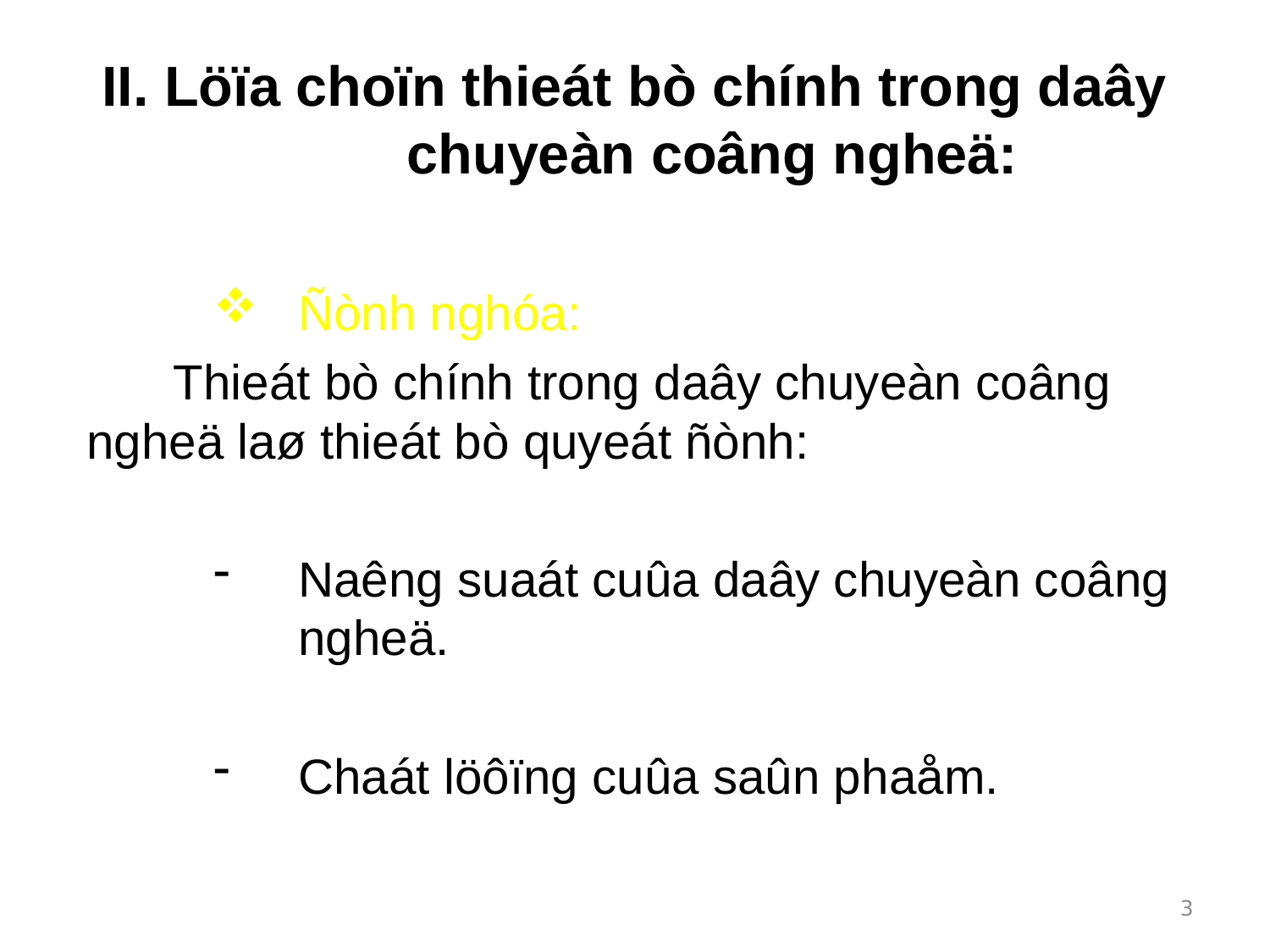

# II. Löïa choïn thieát bò chính trong daây chuyeàn coâng ngheä:
Ñònh nghóa:
Thieát bò chính trong daây chuyeàn coâng ngheä laø thieát bò quyeát ñònh:

Naêng suaát cuûa daây chuyeàn coâng ngheä.

Chaát löôïng cuûa saûn phaåm.

3